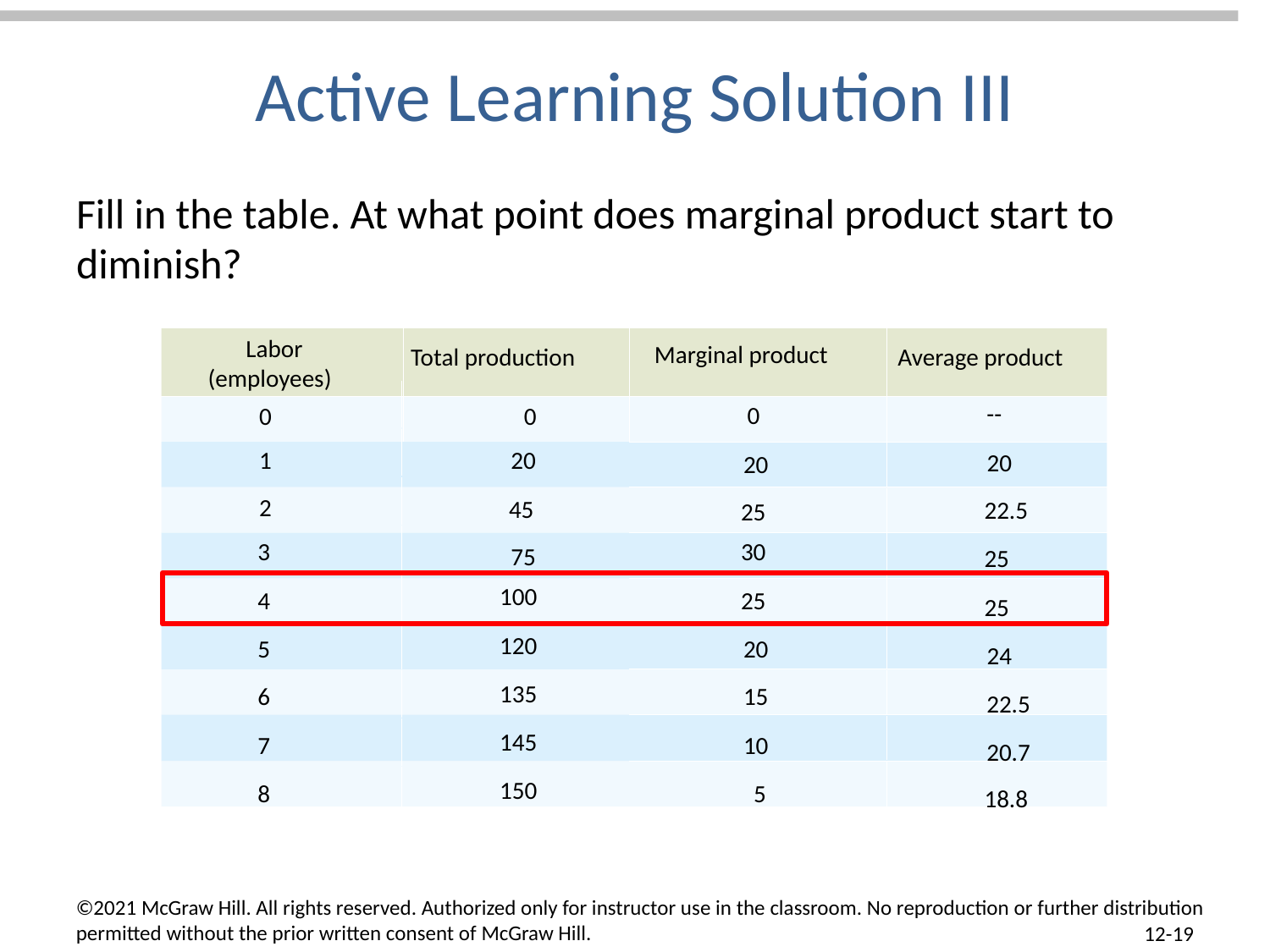

# Active Learning Solution III
Fill in the table. At what point does marginal product start to diminish?

Labor
Marginal product
Total production
Average product
(employees)

--
0
0
0

1
20
20
20

2
45
22.5
25

3
30
75
25

100
4
25
25

120
5
20
24

135
6
15
22.5

145
7
10
20.7

150
8
5
18.8